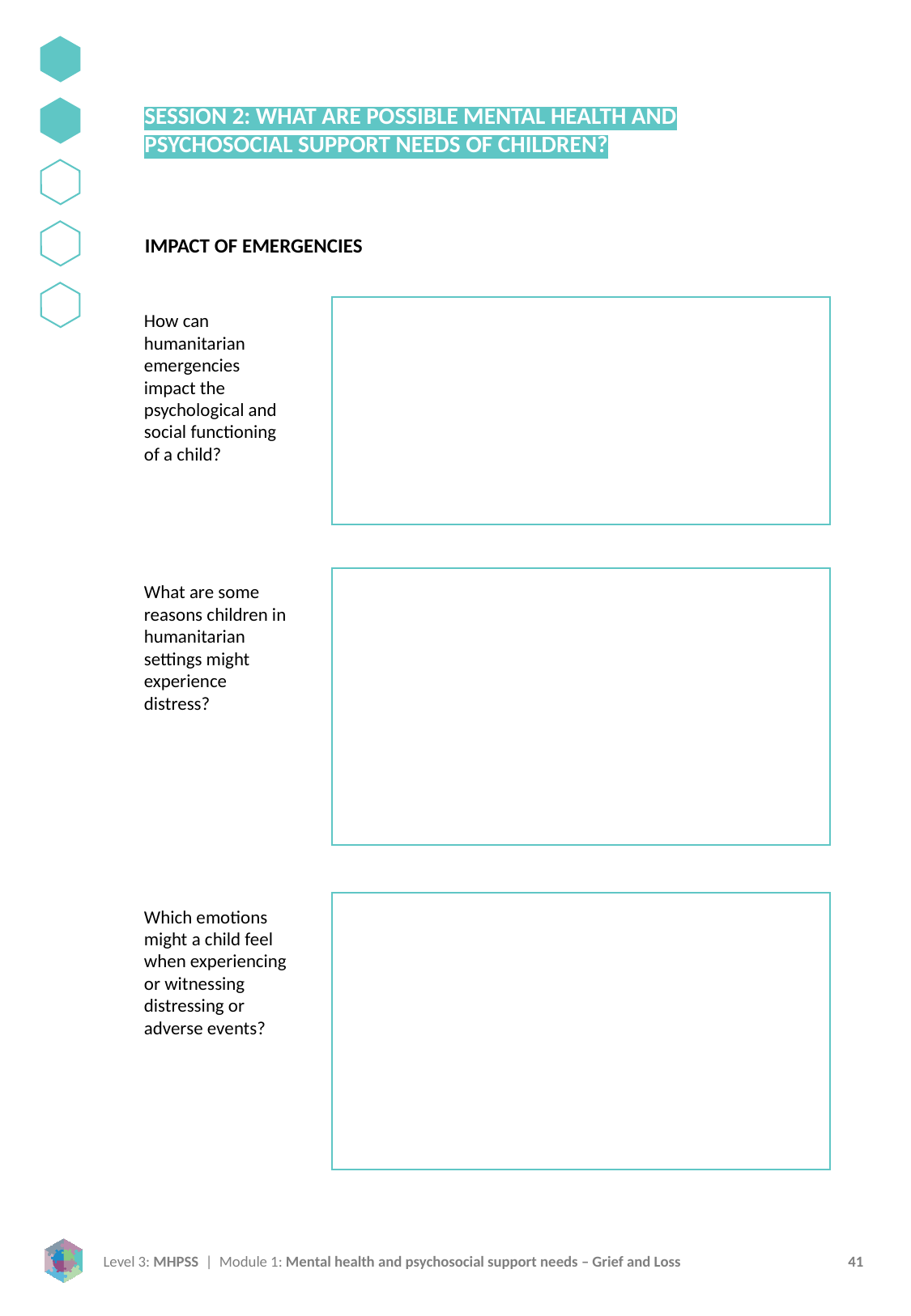

SESSION 2: WHAT ARE POSSIBLE MENTAL HEALTH AND PSYCHOSOCIAL SUPPORT NEEDS OF CHILDREN?

IMPACT OF EMERGENCIES

How can humanitarian emergencies impact the psychological and social functioning of a child?

What are some reasons children in humanitarian settings might experience distress?

Which emotions might a child feel when experiencing or witnessing distressing or adverse events?